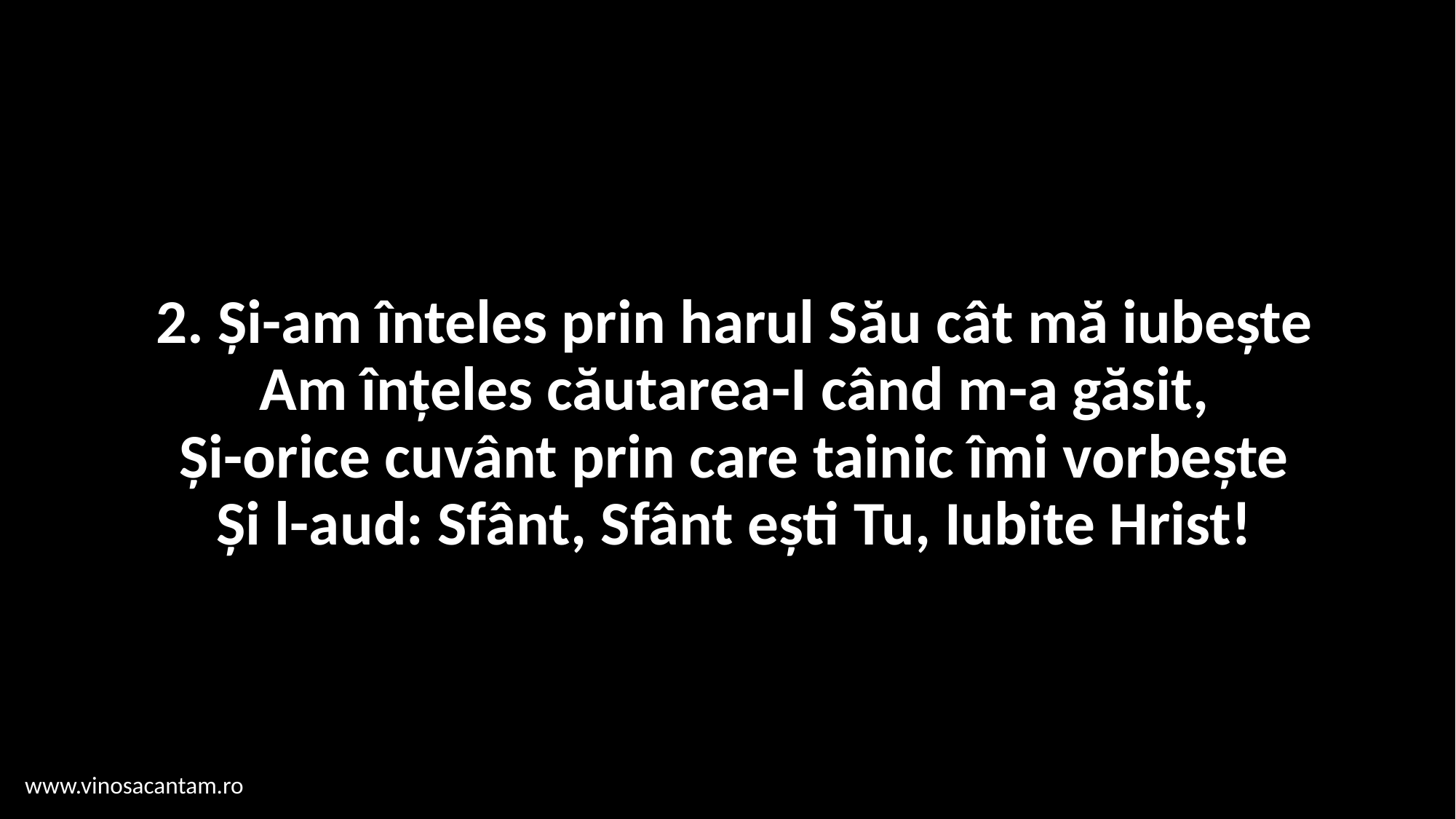

# 2. Și-am înteles prin harul Său cât mă iubește Am înțeles căutarea-I când m-a găsit, Și-orice cuvânt prin care tainic îmi vorbește Și l-aud: Sfânt, Sfânt ești Tu, Iubite Hrist!
www.vinosacantam.ro